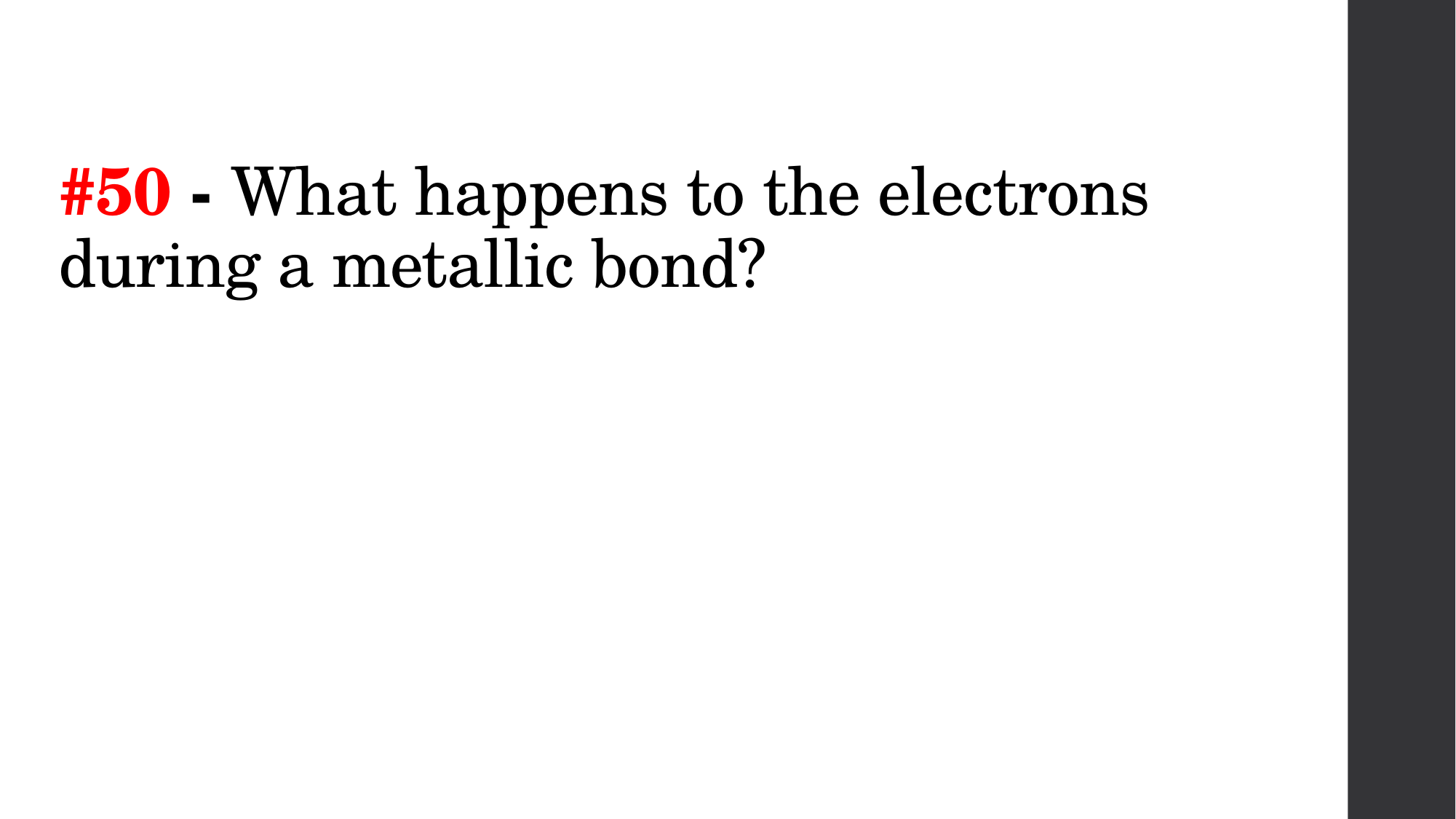

# #50 - What happens to the electrons during a metallic bond?